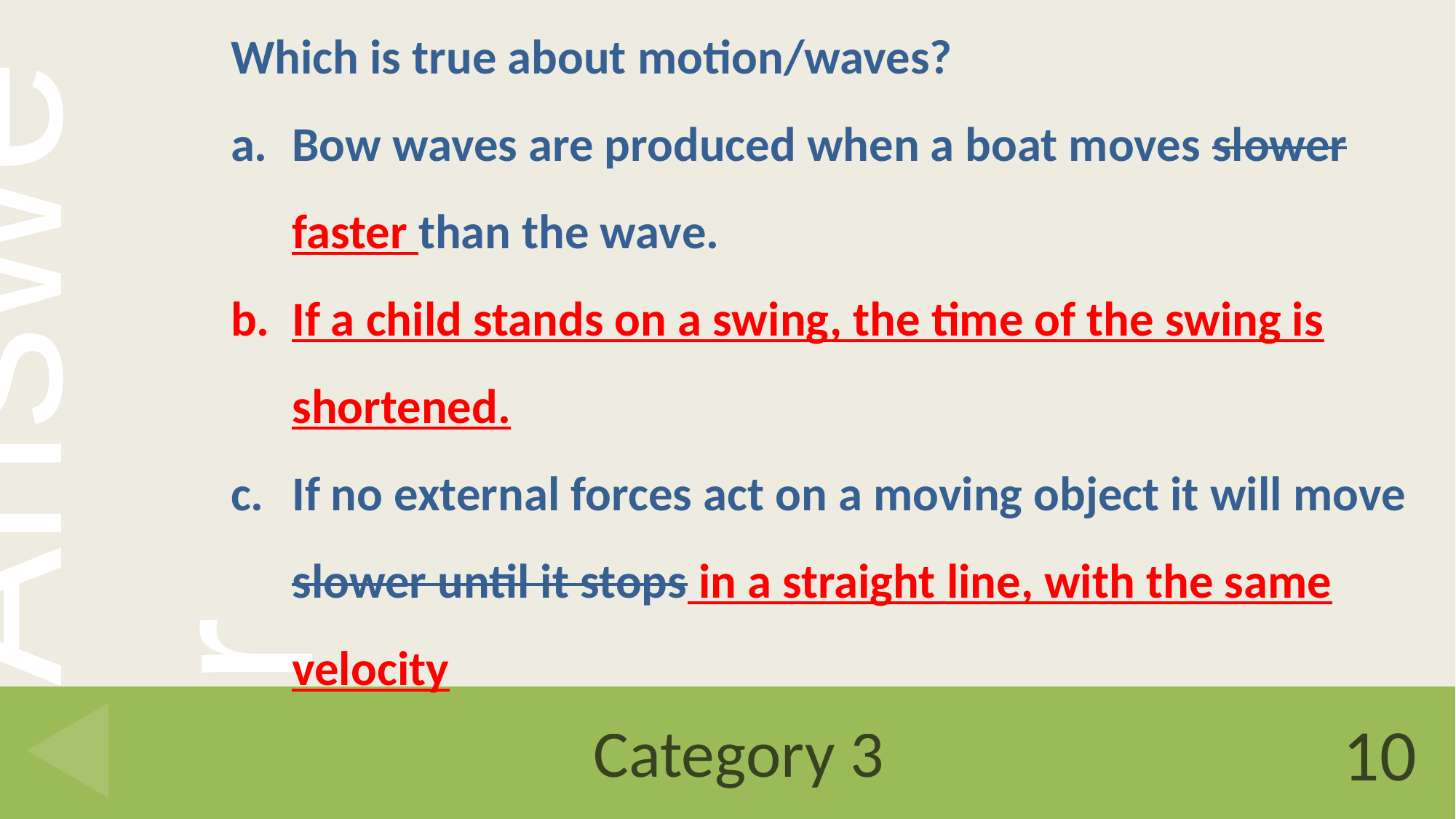

Which is true about motion/waves?
Bow waves are produced when a boat moves slower faster than the wave.
If a child stands on a swing, the time of the swing is shortened.
If no external forces act on a moving object it will move slower until it stops in a straight line, with the same velocity
# Category 3
10